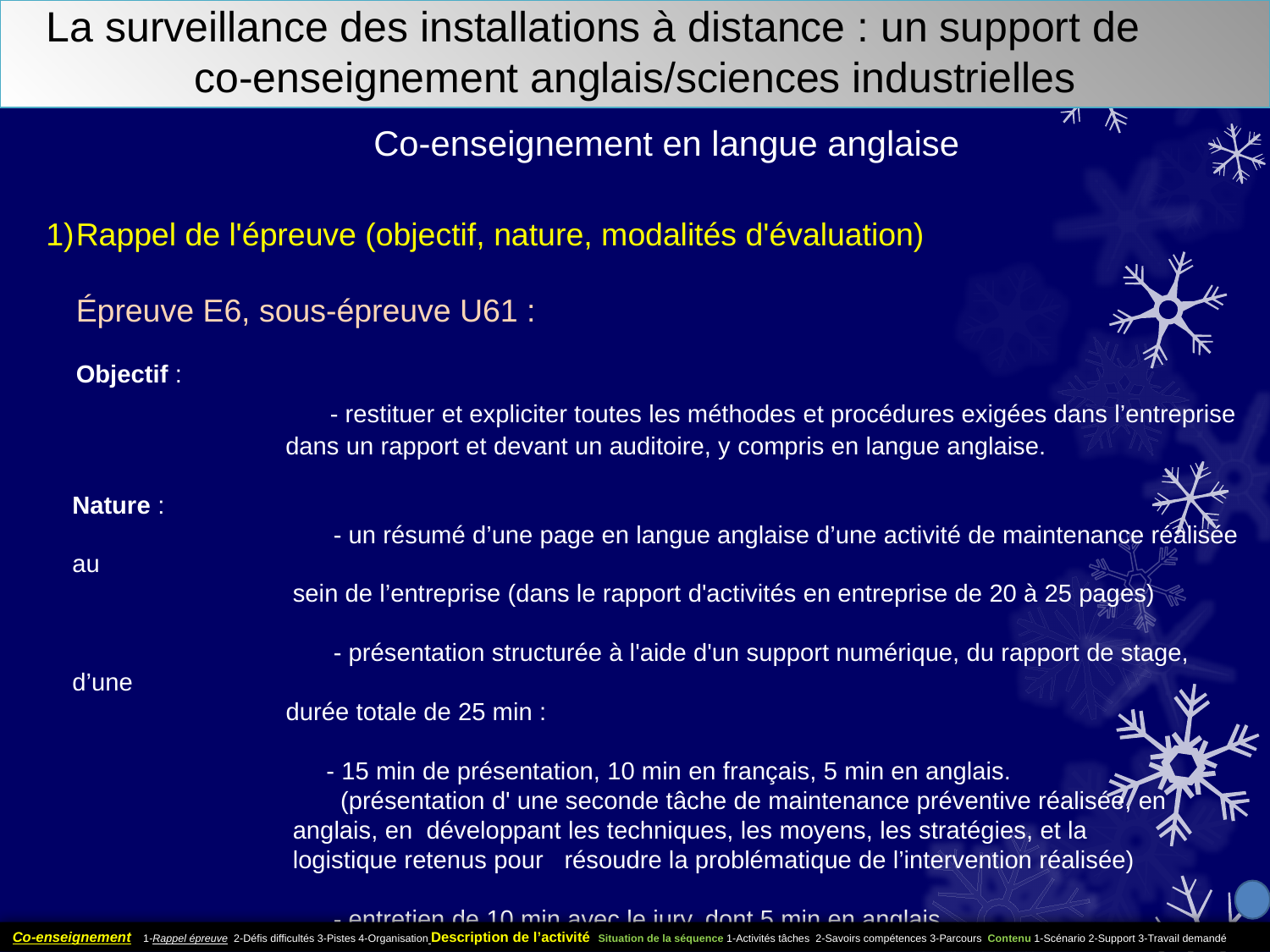

# La surveillance des installations à distance : un support de        co-enseignement anglais/sciences industrielles
Co-enseignement en langue anglaise

Rappel de l'épreuve (objectif, nature, modalités d'évaluation)

Épreuve E6, sous-épreuve U61 :

Objectif :
		- restituer et expliciter toutes les méthodes et procédures exigées dans l’entreprise
                              dans un rapport et devant un auditoire, y compris en langue anglaise.

	Nature :
			 - un résumé d’une page en langue anglaise d’une activité de maintenance réalisée au
                                      sein de l’entreprise (dans le rapport d'activités en entreprise de 20 à 25 pages)

    			 - présentation structurée à l'aide d'un support numérique, du rapport de stage, d’une
                                     durée totale de 25 min :

     			- 15 min de présentation, 10 min en français, 5 min en anglais.
			  (présentation d' une seconde tâche de maintenance préventive réalisée, en
                                      anglais, en  développant les techniques, les moyens, les stratégies, et la
                                      logistique retenus pour   résoudre la problématique de l’intervention réalisée)

    			 - entretien de 10 min avec le jury, dont 5 min en anglais

Co-enseignement   1-Rappel épreuve  2-Défis difficultés 3-Pistes 4-Organisation Description de l’activité  Situation de la séquence 1-Activités tâches  2-Savoirs compétences 3-Parcours  Contenu 1-Scénario 2-Support 3-Travail demandé